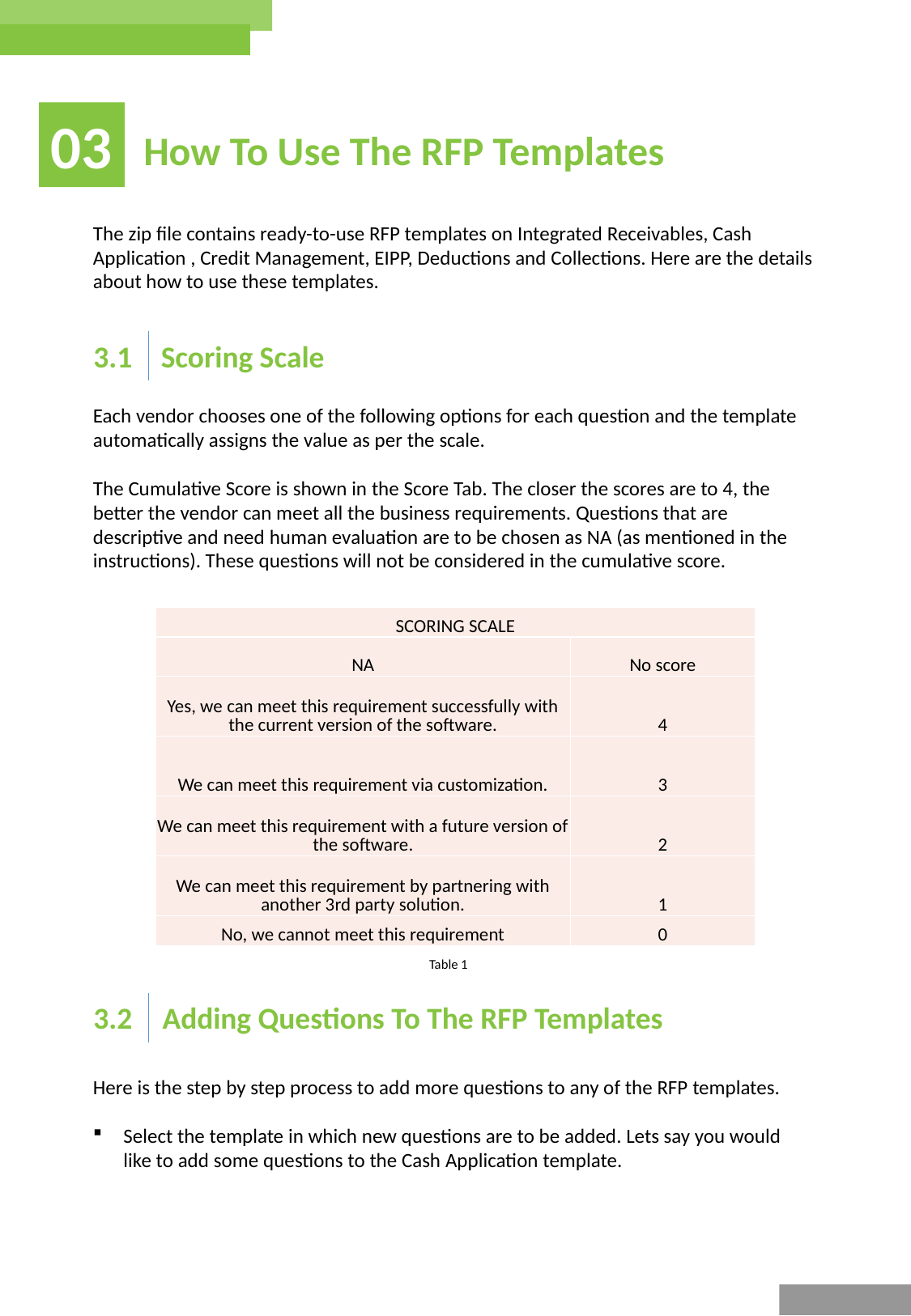

03
How To Use The RFP Templates
The zip file contains ready-to-use RFP templates on Integrated Receivables, Cash Application , Credit Management, EIPP, Deductions and Collections. Here are the details about how to use these templates.
3.1
Scoring Scale
Each vendor chooses one of the following options for each question and the template automatically assigns the value as per the scale.

The Cumulative Score is shown in the Score Tab. The closer the scores are to 4, the better the vendor can meet all the business requirements. Questions that are descriptive and need human evaluation are to be chosen as NA (as mentioned in the instructions). These questions will not be considered in the cumulative score.
| SCORING SCALE |  |
| --- | --- |
| NA | No score |
| Yes, we can meet this requirement successfully with the current version of the software. | 4 |
| We can meet this requirement via customization. | 3 |
| We can meet this requirement with a future version of the software. | 2 |
| We can meet this requirement by partnering with another 3rd party solution. | 1 |
| No, we cannot meet this requirement | 0 |
Table 1
3.2
Adding Questions To The RFP Templates
Here is the step by step process to add more questions to any of the RFP templates.

Select the template in which new questions are to be added. Lets say you would like to add some questions to the Cash Application template.